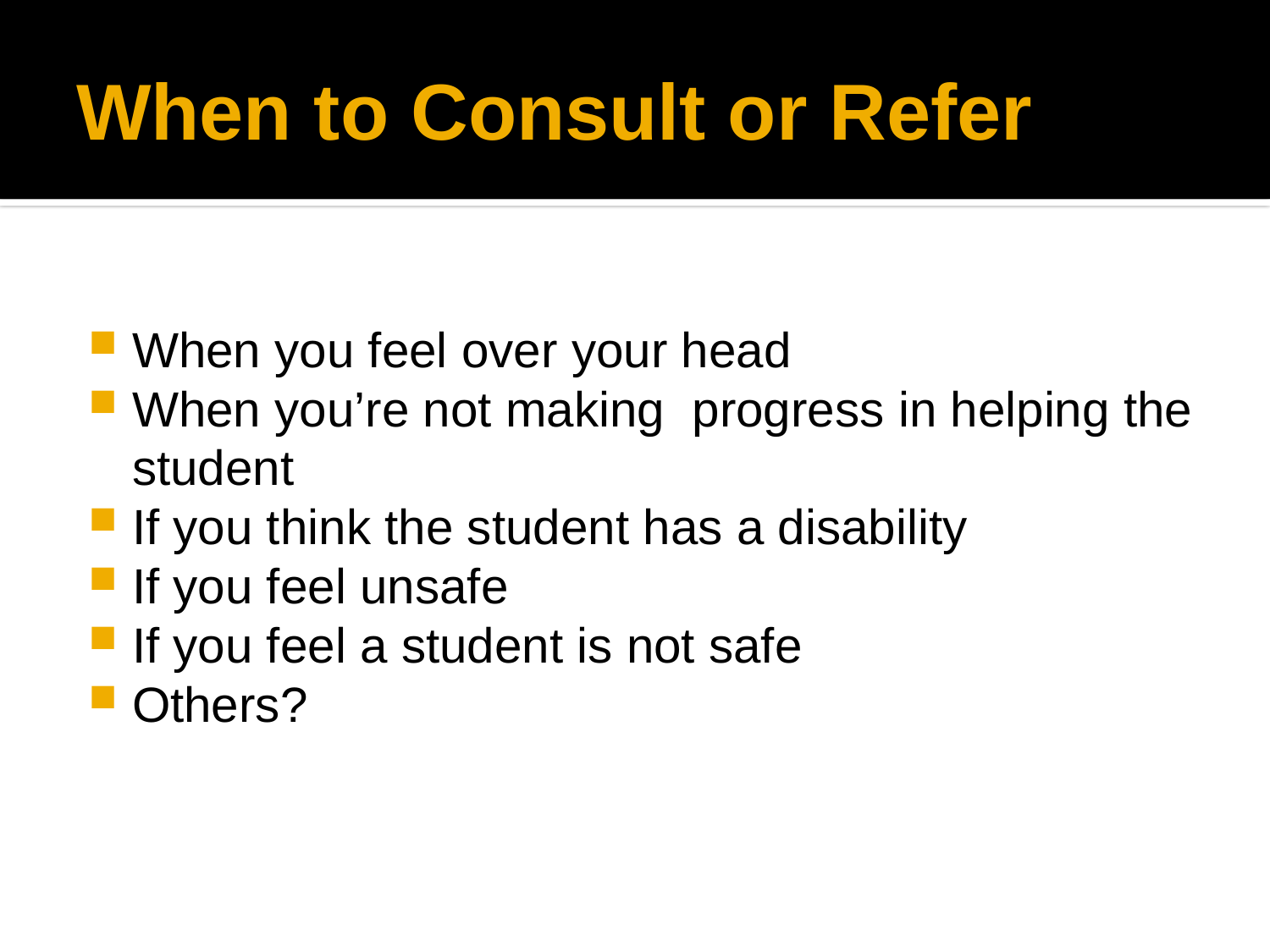

# When to Consult or Refer

When you feel over your head
When you’re not making  progress in helping the student
If you think the student has a disability
If you feel unsafe
If you feel a student is not safe
Others?